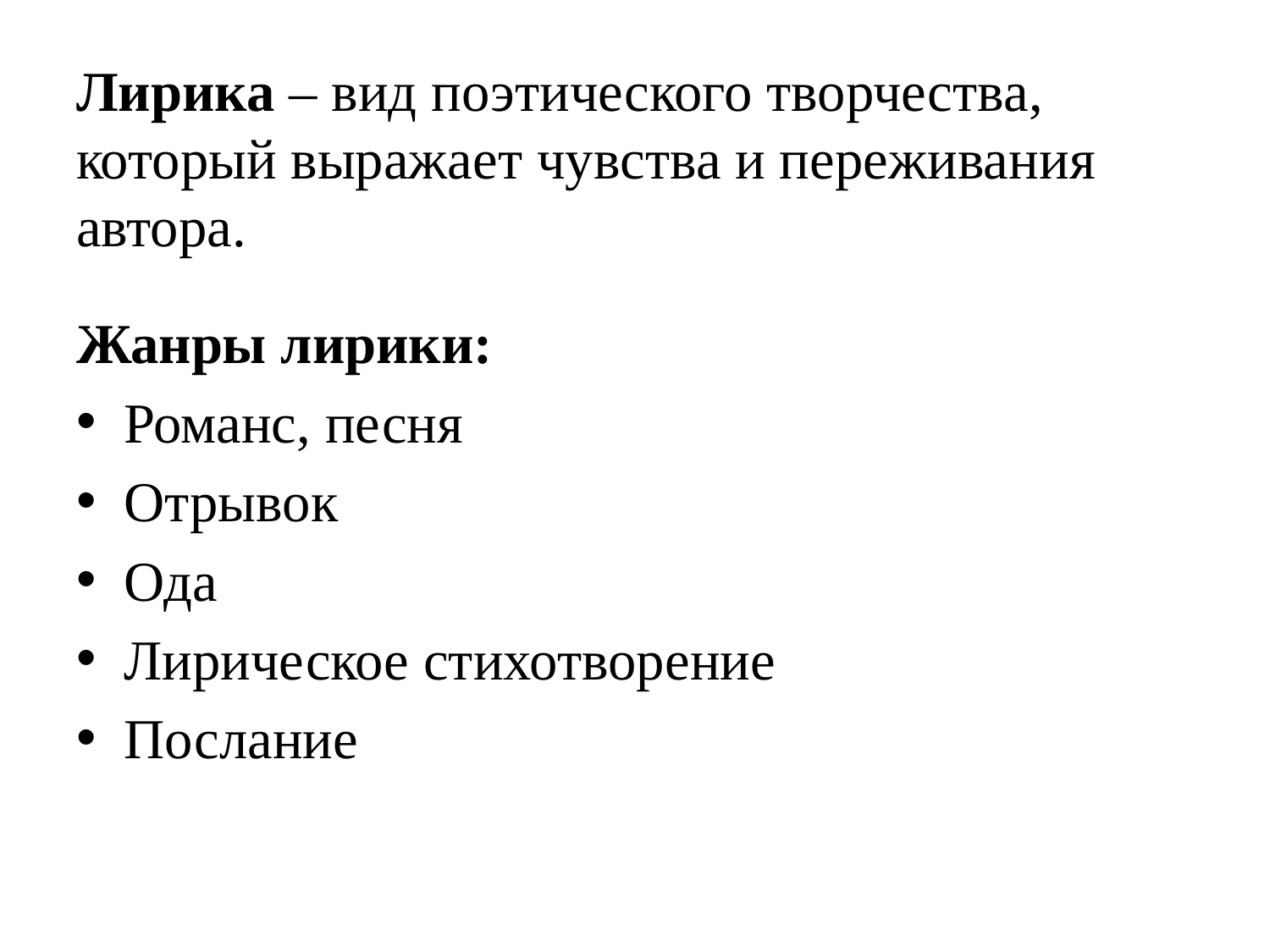

# Лирика – вид поэтического творчества, который выражает чувства и переживания автора.

Жанры лирики:
Романс, песня
Отрывок
Ода
Лирическое стихотворение
Послание